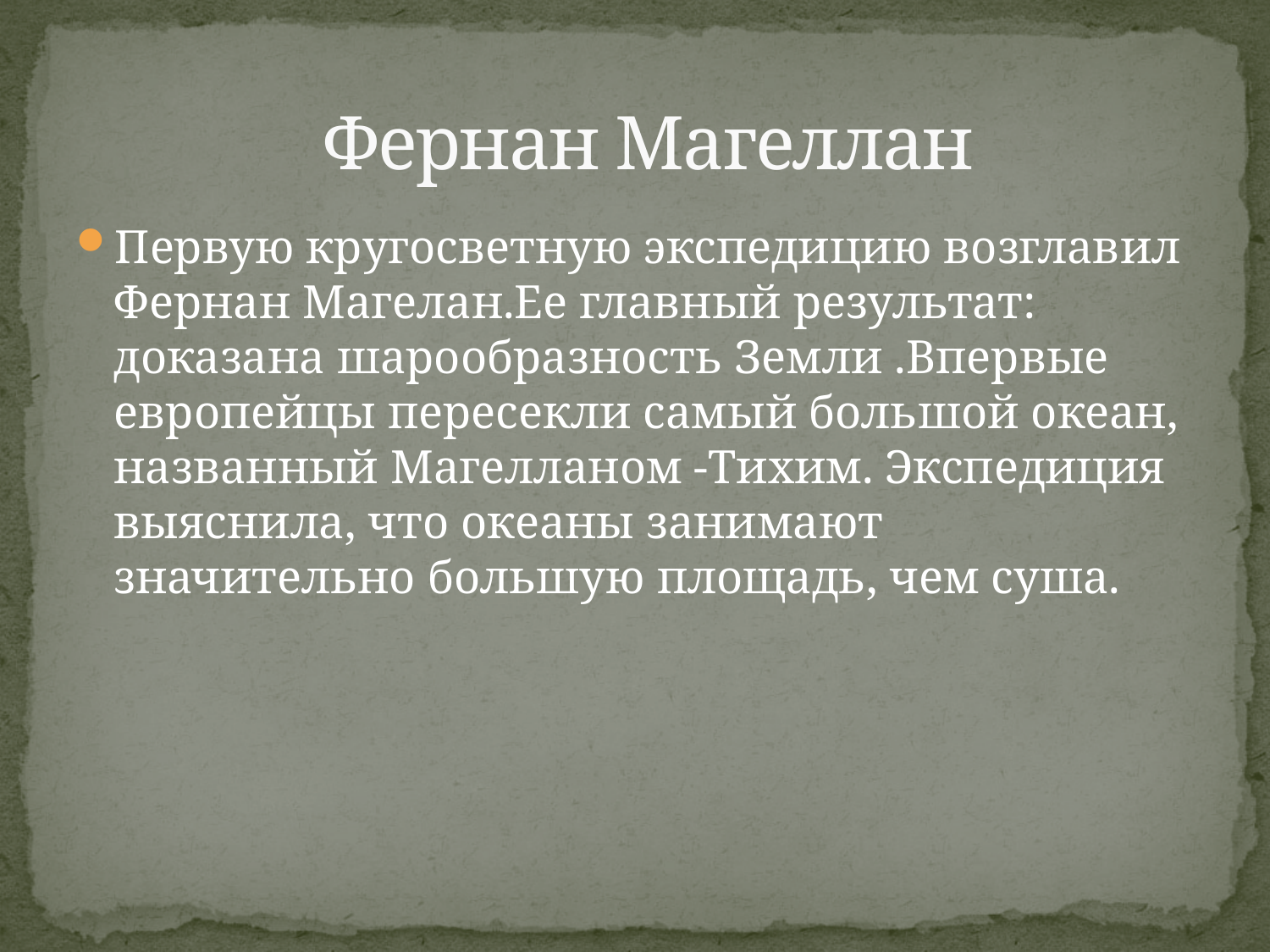

# Фернан Магеллан
Первую кругосветную экспедицию возглавил Фернан Магелан.Ее главный результат: доказана шарообразность Земли .Впервые европейцы пересекли самый большой океан, названный Магелланом -Тихим. Экспедиция выяснила, что океаны занимают значительно большую площадь, чем суша.